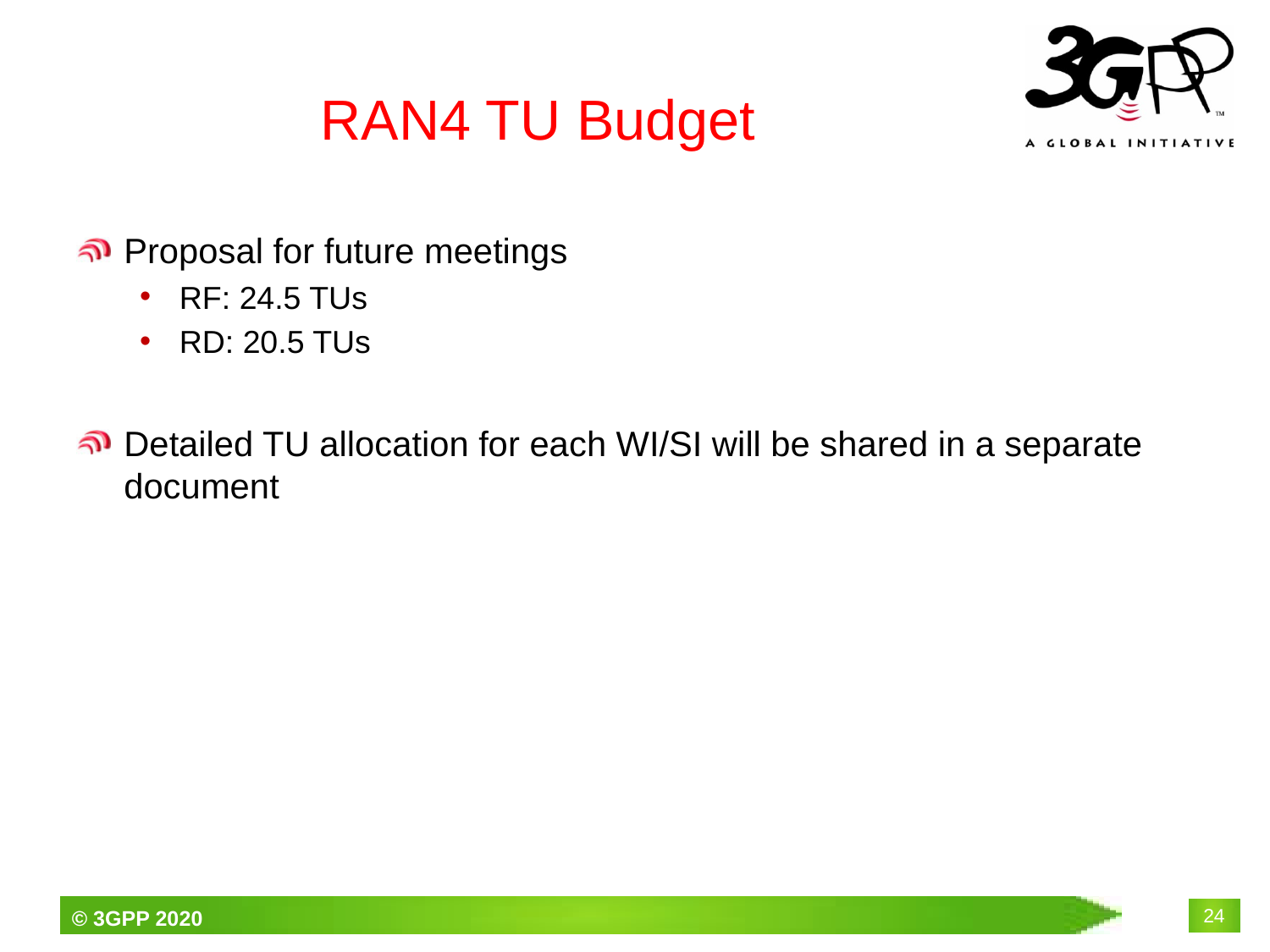

# RAN4 TU Budget
Proposal for future meetings
RF: 24.5 TUs
RD: 20.5 TUs

Detailed TU allocation for each WI/SI will be shared in a separate document